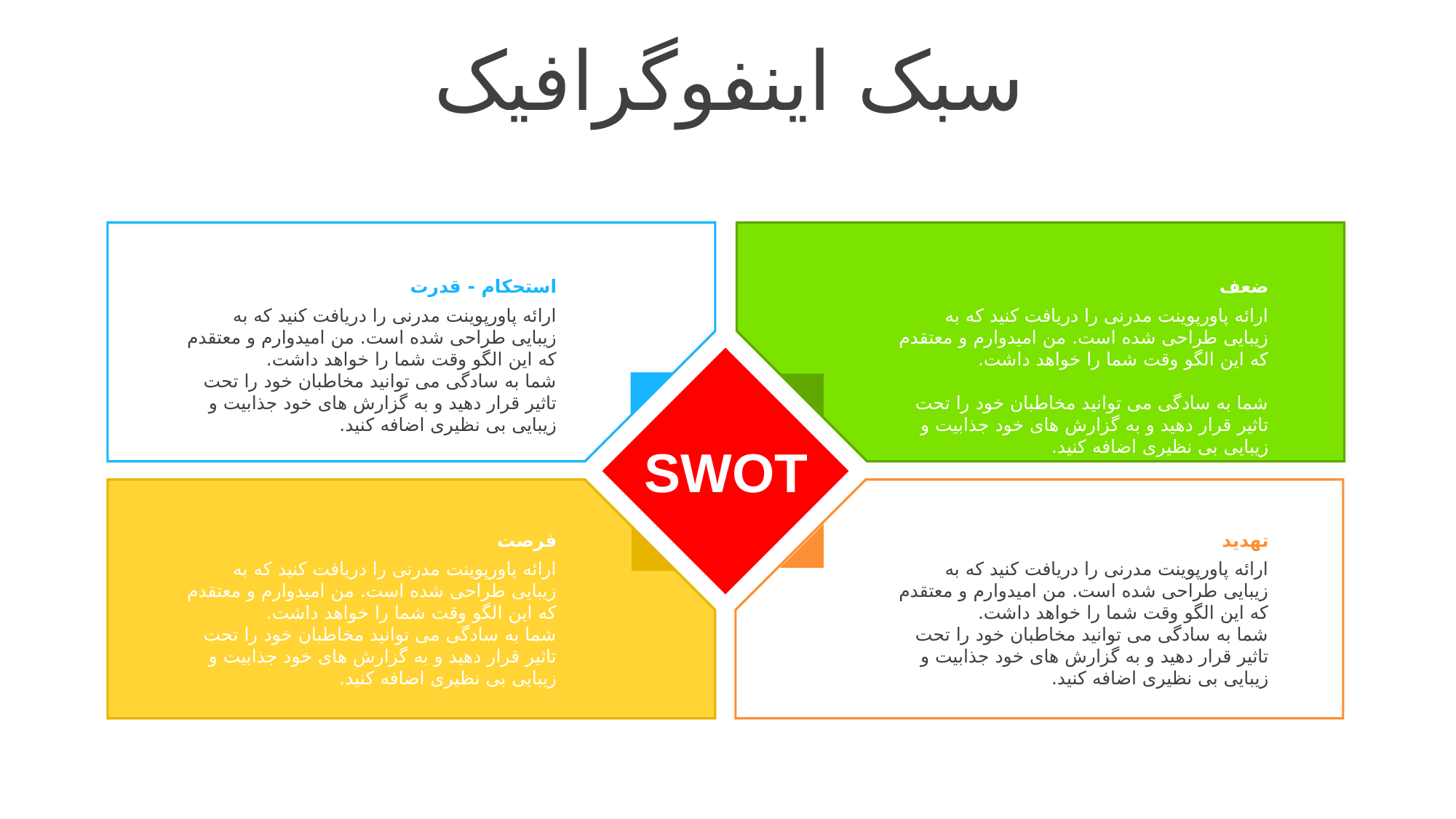

سبک اینفوگرافیک

استحکام - قدرت
ارائه پاورپوینت مدرنی را دریافت کنید که به زیبایی طراحی شده است. من امیدوارم و معتقدم که این الگو وقت شما را خواهد داشت.
شما به سادگی می توانید مخاطبان خود را تحت تاثیر قرار دهید و به گزارش های خود جذابیت و زیبایی بی نظیری اضافه کنید.
ضعف
ارائه پاورپوینت مدرنی را دریافت کنید که به زیبایی طراحی شده است. من امیدوارم و معتقدم که این الگو وقت شما را خواهد داشت.

شما به سادگی می توانید مخاطبان خود را تحت تاثیر قرار دهید و به گزارش های خود جذابیت و زیبایی بی نظیری اضافه کنید.
SWOT
فرصت
ارائه پاورپوینت مدرنی را دریافت کنید که به زیبایی طراحی شده است. من امیدوارم و معتقدم که این الگو وقت شما را خواهد داشت.
شما به سادگی می توانید مخاطبان خود را تحت تاثیر قرار دهید و به گزارش های خود جذابیت و زیبایی بی نظیری اضافه کنید.
تهدید
ارائه پاورپوینت مدرنی را دریافت کنید که به زیبایی طراحی شده است. من امیدوارم و معتقدم که این الگو وقت شما را خواهد داشت.
شما به سادگی می توانید مخاطبان خود را تحت تاثیر قرار دهید و به گزارش های خود جذابیت و زیبایی بی نظیری اضافه کنید.